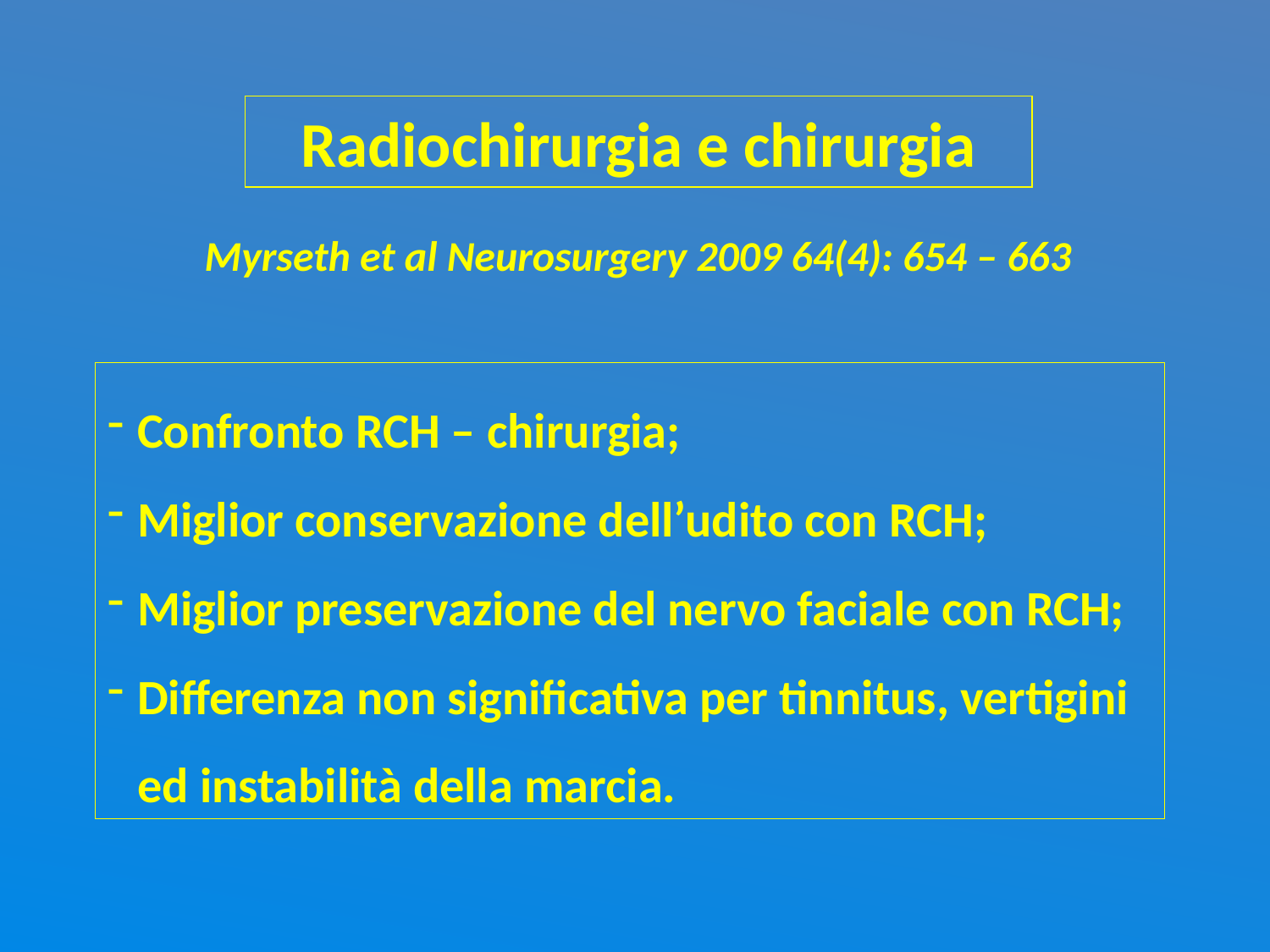

# Radiochirurgia e chirurgia
Myrseth et al Neurosurgery 2009 64(4): 654 – 663
Confronto RCH – chirurgia;
Miglior conservazione dell’udito con RCH;
Miglior preservazione del nervo faciale con RCH;
Differenza non significativa per tinnitus, vertigini ed instabilità della marcia.